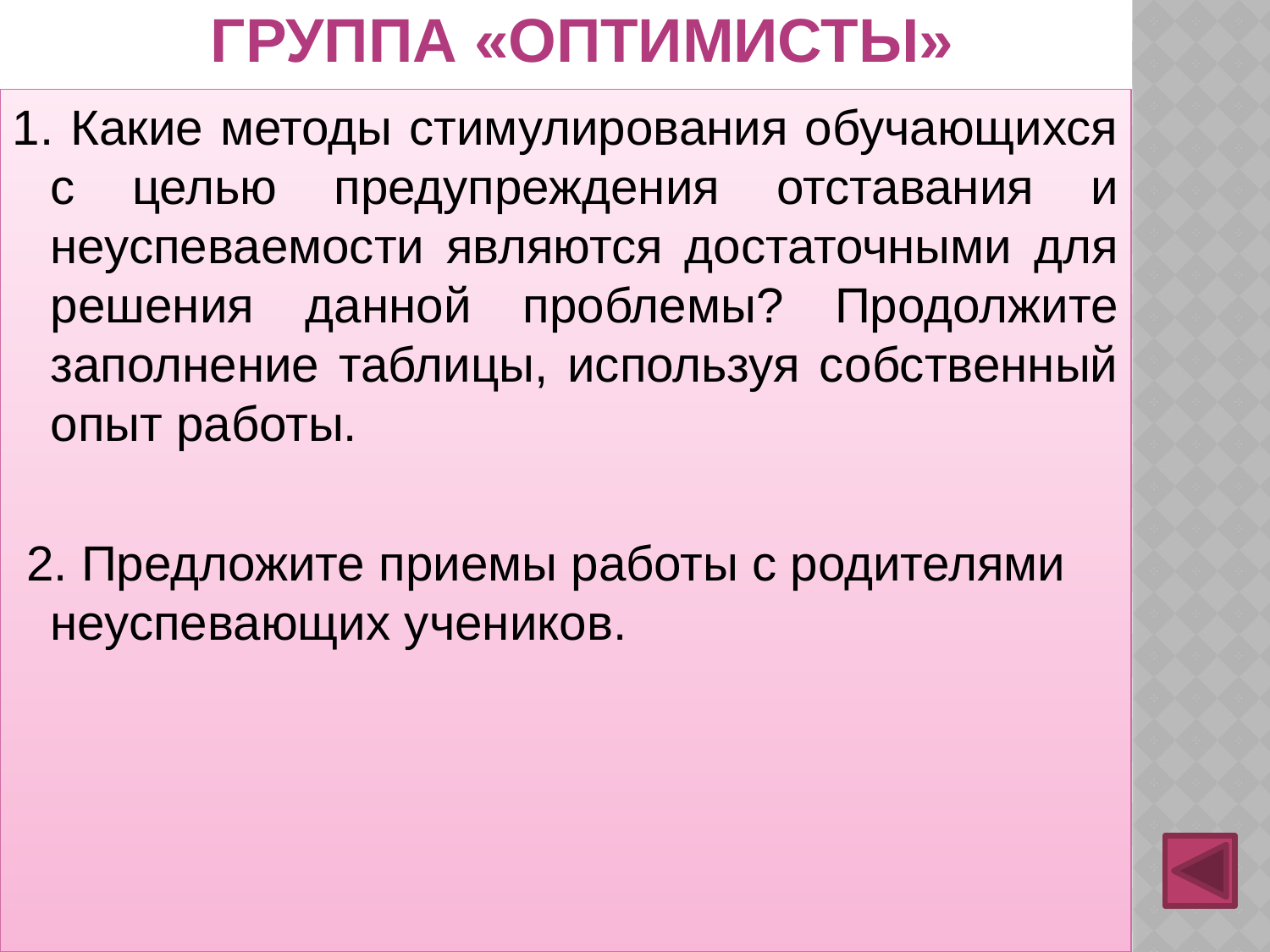

# Группа «оптимисты»
1. Какие методы стимулирования обучающихся с целью предупреждения отставания и неуспеваемости являются достаточными для решения данной проблемы? Продолжите заполнение таблицы, используя собственный опыт работы.

 2. Предложите приемы работы с родителями неуспевающих учеников.